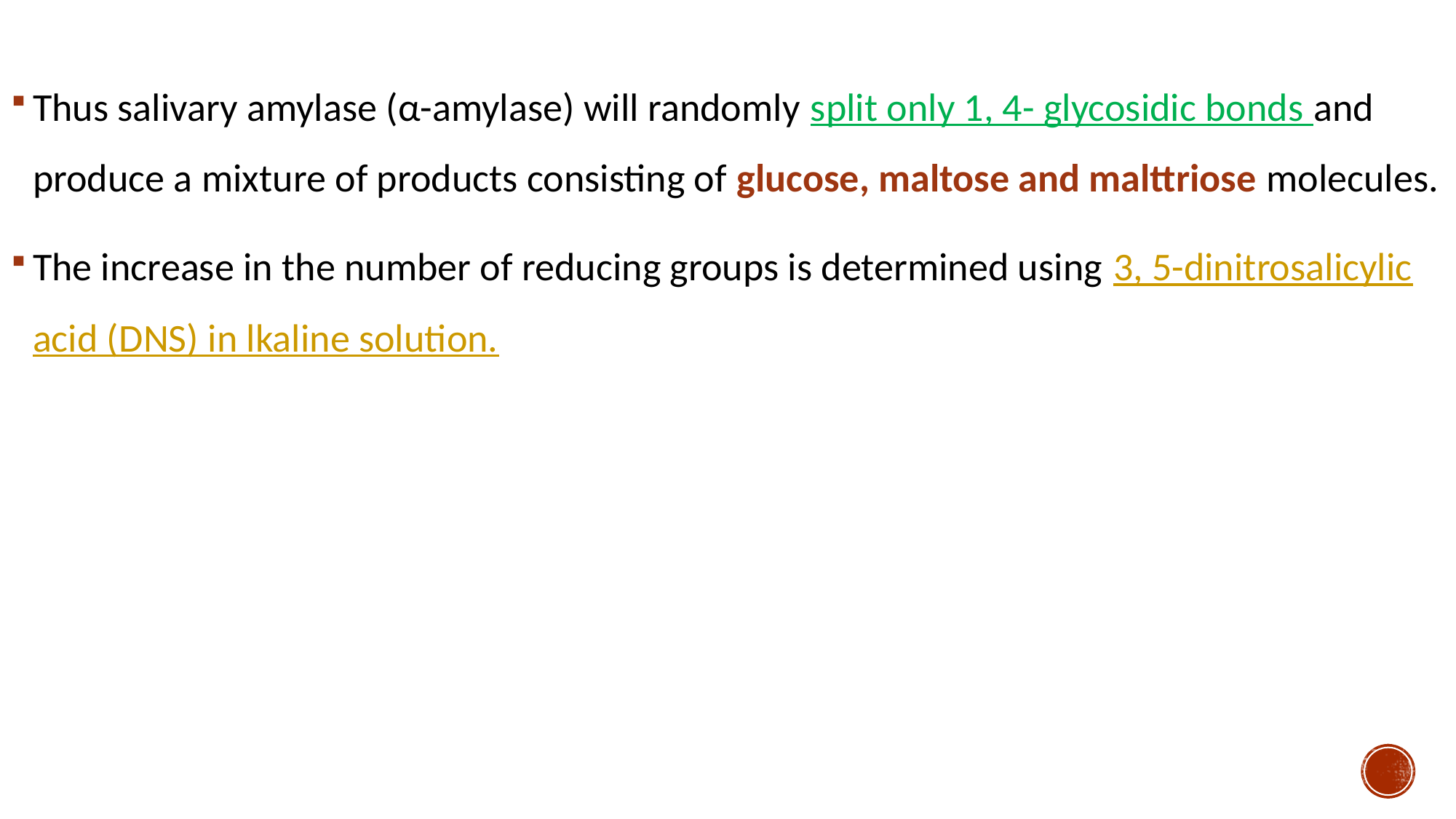

Thus salivary amylase (α-amylase) will randomly split only 1, 4- glycosidic bonds and produce a mixture of products consisting of glucose, maltose and malttriose molecules.
The increase in the number of reducing groups is determined using 3, 5-dinitrosalicylic acid (DNS) in lkaline solution.